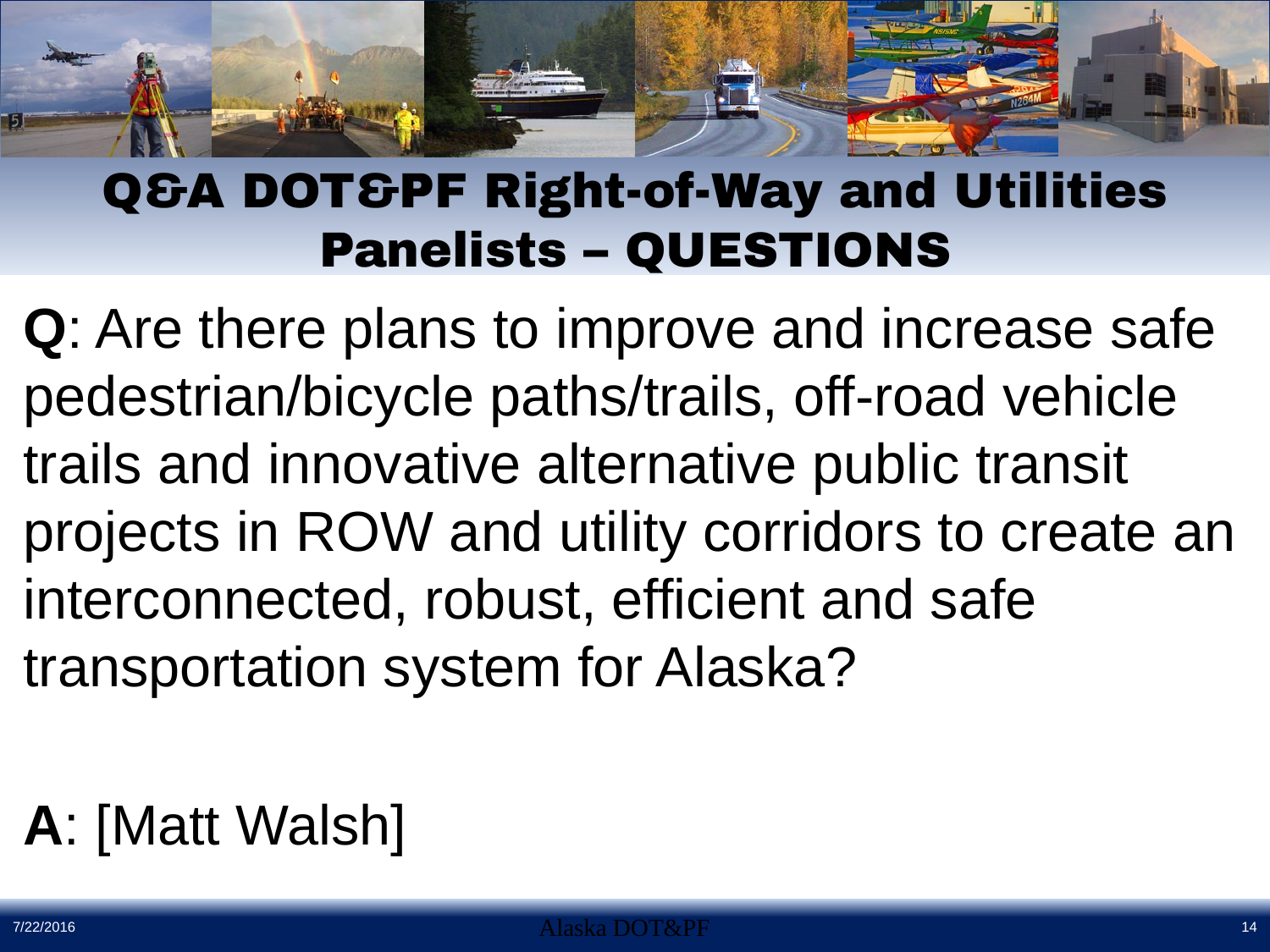

# Q&A DOT&PF Right-of-Way and Utilities Panelists – Questions
Q: Are there plans to improve and increase safe pedestrian/bicycle paths/trails, off-road vehicle trails and innovative alternative public transit projects in ROW and utility corridors to create an interconnected, robust, efficient and safe transportation system for Alaska?

A: [Matt Walsh]
7/22/2016
Alaska DOT&PF
14